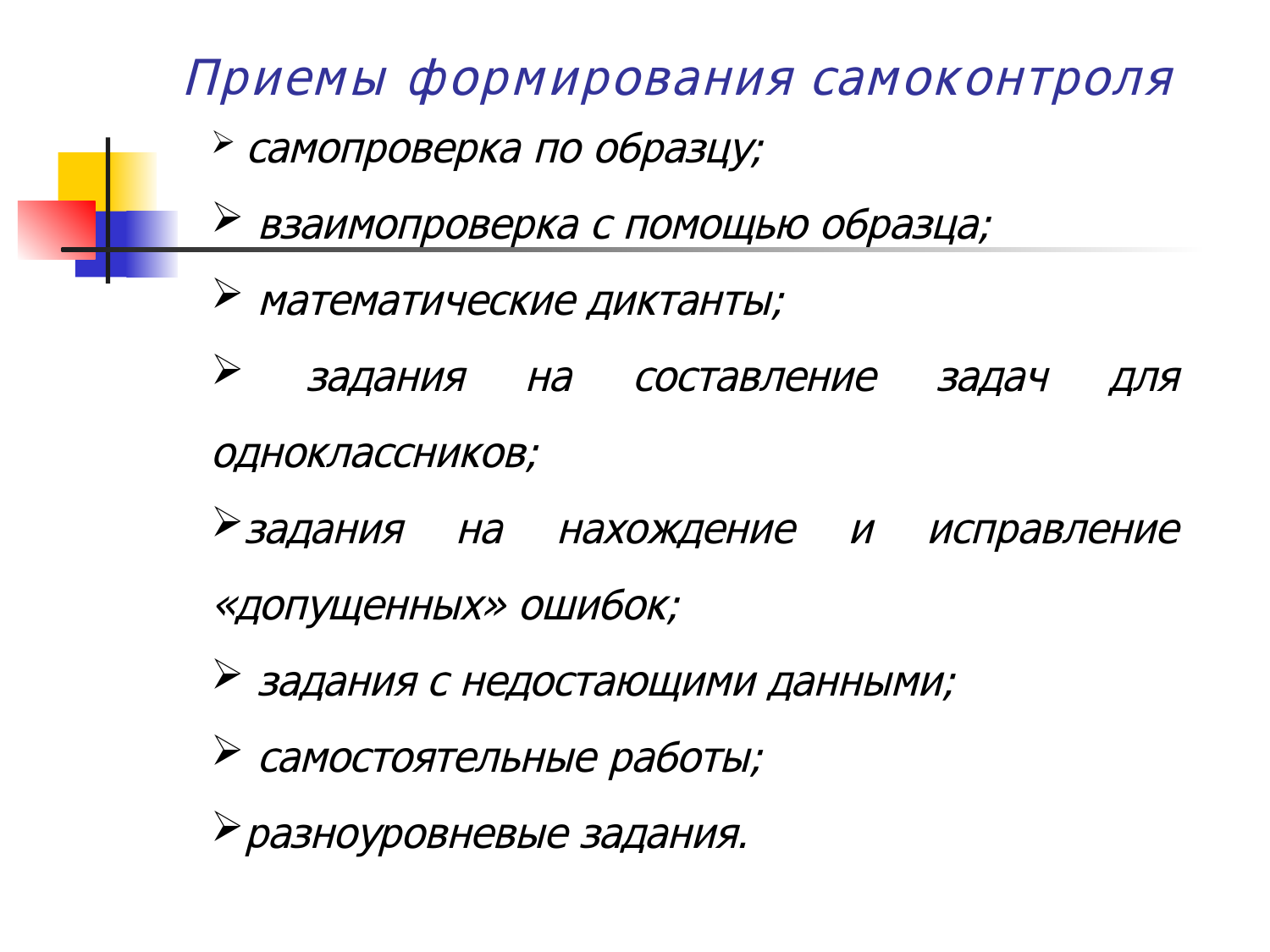

Приемы формирования самоконтроля
 самопроверка по образцу;
 взаимопроверка с помощью образца;
 математические диктанты;
 задания на составление задач для одноклассников;
задания на нахождение и исправление «допущенных» ошибок;
 задания с недостающими данными;
 самостоятельные работы;
разноуровневые задания.